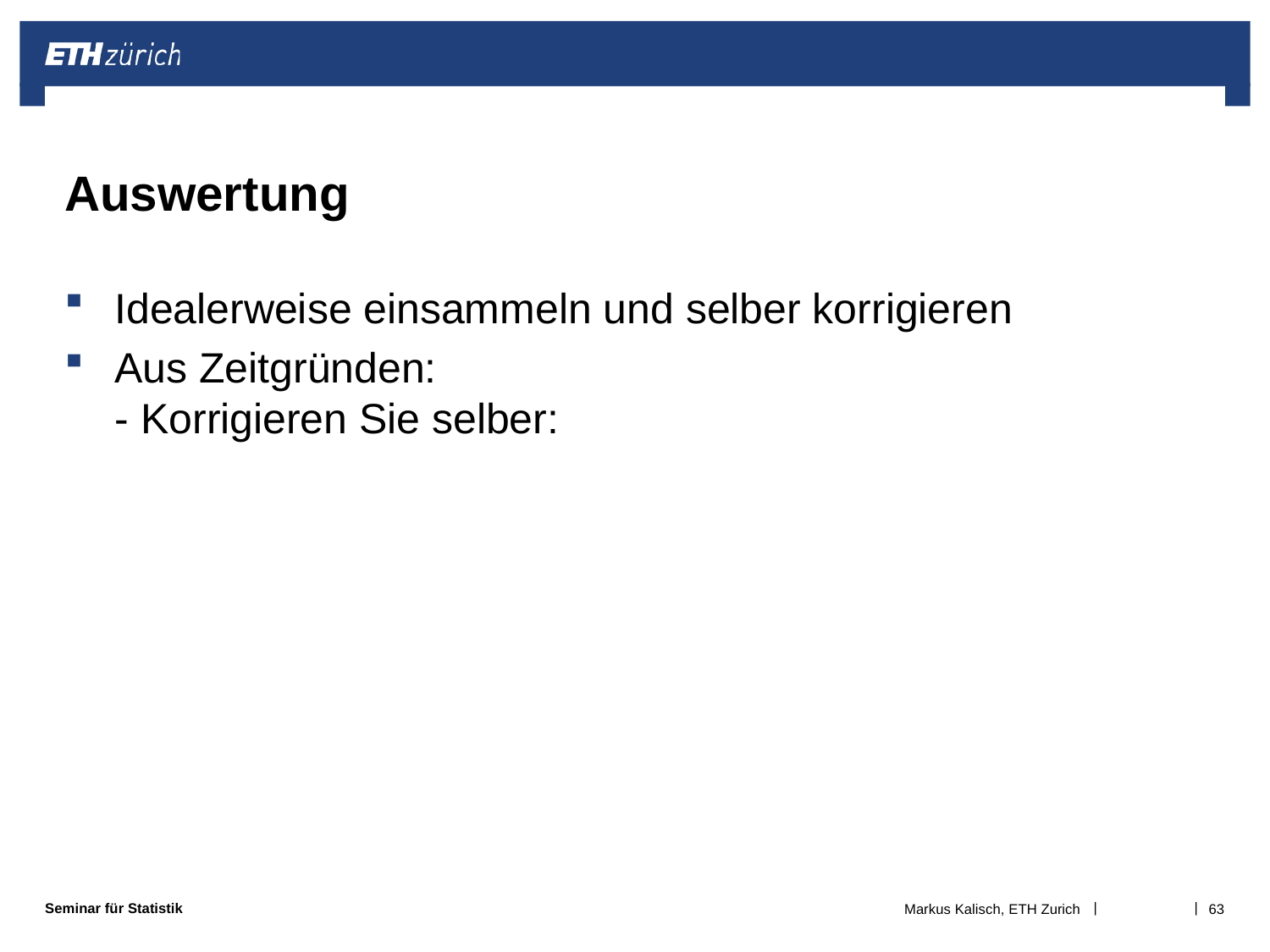

# Auswertung
Idealerweise einsammeln und selber korrigieren
Aus Zeitgründen:
- Korrigieren Sie selber:
Markus Kalisch, ETH Zurich
63